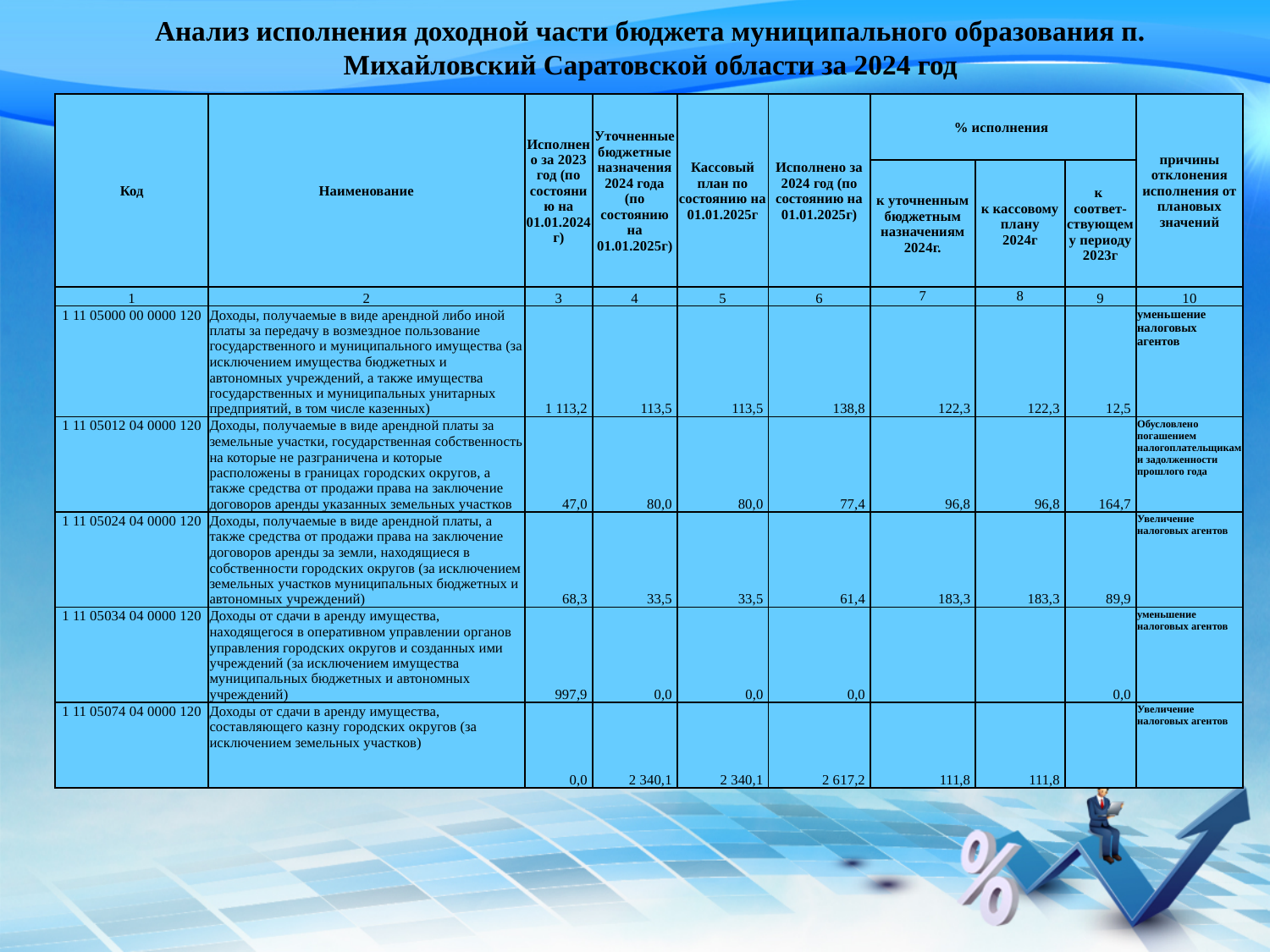

# Анализ исполнения доходной части бюджета муниципального образования п. Михайловский Саратовской области за 2024 год
| Код | Наименование | Исполнено за 2023 год (по состоянию на 01.01.2024г) | Уточненные бюджетные назначения 2024 года (по состоянию на 01.01.2025г) | Кассовый план по состоянию на 01.01.2025г | Исполнено за 2024 год (по состоянию на 01.01.2025г) | % исполнения |  |  | причины отклонения исполнения от плановых значений |
| --- | --- | --- | --- | --- | --- | --- | --- | --- | --- |
|  |  |  |  |  |  | к уточненным бюджетным назначениям 2024г. | к кассовому плану 2024г | к соответ-ствующему периоду 2023г |  |
| 1 | 2 | 3 | 4 | 5 | 6 | 7 | 8 | 9 | 10 |
| 1 11 05000 00 0000 120 | Доходы, получаемые в виде арендной либо иной платы за передачу в возмездное пользование государственного и муниципального имущества (за исключением имущества бюджетных и автономных учреждений, а также имущества государственных и муниципальных унитарных предприятий, в том числе казенных) | 1 113,2 | 113,5 | 113,5 | 138,8 | 122,3 | 122,3 | 12,5 | уменьшение налоговых агентов |
| 1 11 05012 04 0000 120 | Доходы, получаемые в виде арендной платы за земельные участки, государственная собственность на которые не разграничена и которые расположены в границах городских округов, а также средства от продажи права на заключение договоров аренды указанных земельных участков | 47,0 | 80,0 | 80,0 | 77,4 | 96,8 | 96,8 | 164,7 | Обусловлено погашением налогоплательщиками задолженности прошлого года |
| 1 11 05024 04 0000 120 | Доходы, получаемые в виде арендной платы, а также средства от продажи права на заключение договоров аренды за земли, находящиеся в собственности городских округов (за исключением земельных участков муниципальных бюджетных и автономных учреждений) | 68,3 | 33,5 | 33,5 | 61,4 | 183,3 | 183,3 | 89,9 | Увеличение налоговых агентов |
| 1 11 05034 04 0000 120 | Доходы от сдачи в аренду имущества, находящегося в оперативном управлении органов управления городских округов и созданных ими учреждений (за исключением имущества муниципальных бюджетных и автономных учреждений) | 997,9 | 0,0 | 0,0 | 0,0 |  |  | 0,0 | уменьшение налоговых агентов |
| 1 11 05074 04 0000 120 | Доходы от сдачи в аренду имущества, составляющего казну городских округов (за исключением земельных участков) | 0,0 | 2 340,1 | 2 340,1 | 2 617,2 | 111,8 | 111,8 |  | Увеличение налоговых агентов |